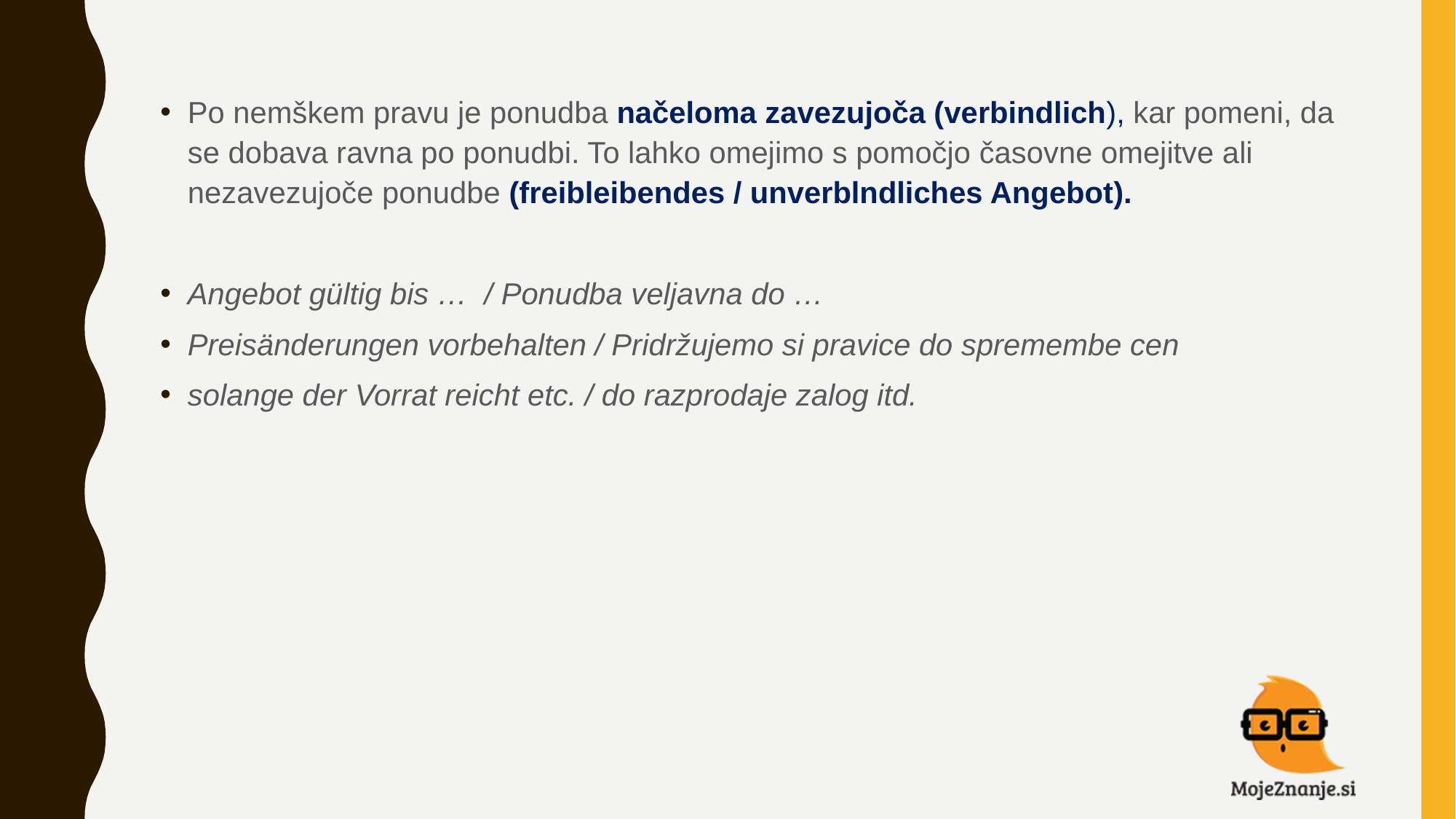

Po nemškem pravu je ponudba načeloma zavezujoča (verbindlich), kar pomeni, da se dobava ravna po ponudbi. To lahko omejimo s pomočjo časovne omejitve ali nezavezujoče ponudbe (freibleibendes / unverblndliches Angebot).

Angebot gültig bis …  / Ponudba veljavna do …
Preisänderungen vorbehalten / Pridržujemo si pravice do spremembe cen
solange der Vorrat reicht etc. / do razprodaje zalog itd.